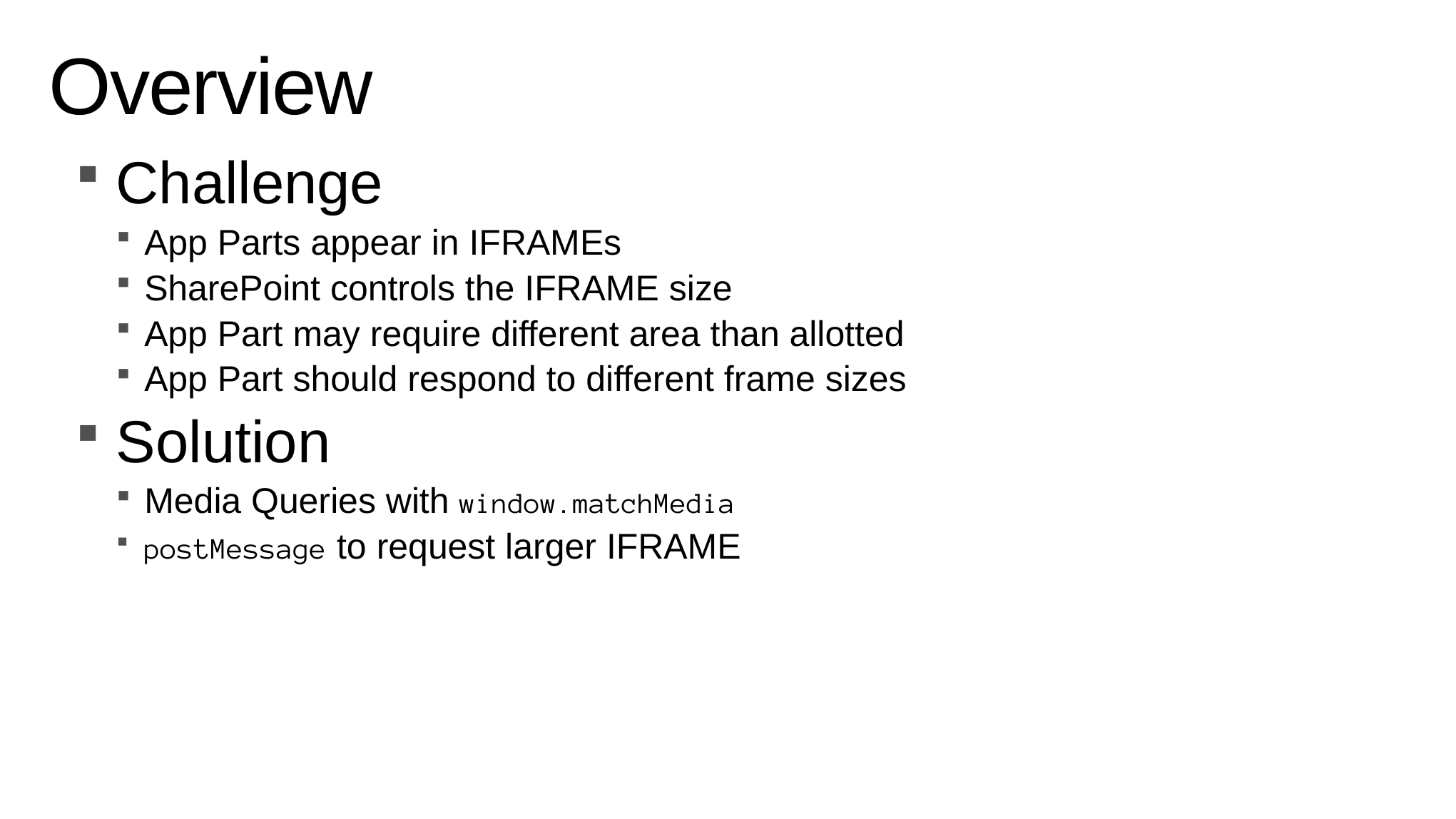

# Overview
Challenge
App Parts appear in IFRAMEs
SharePoint controls the IFRAME size
App Part may require different area than allotted
App Part should respond to different frame sizes
Solution
Media Queries with window.matchMedia
postMessage to request larger IFRAME